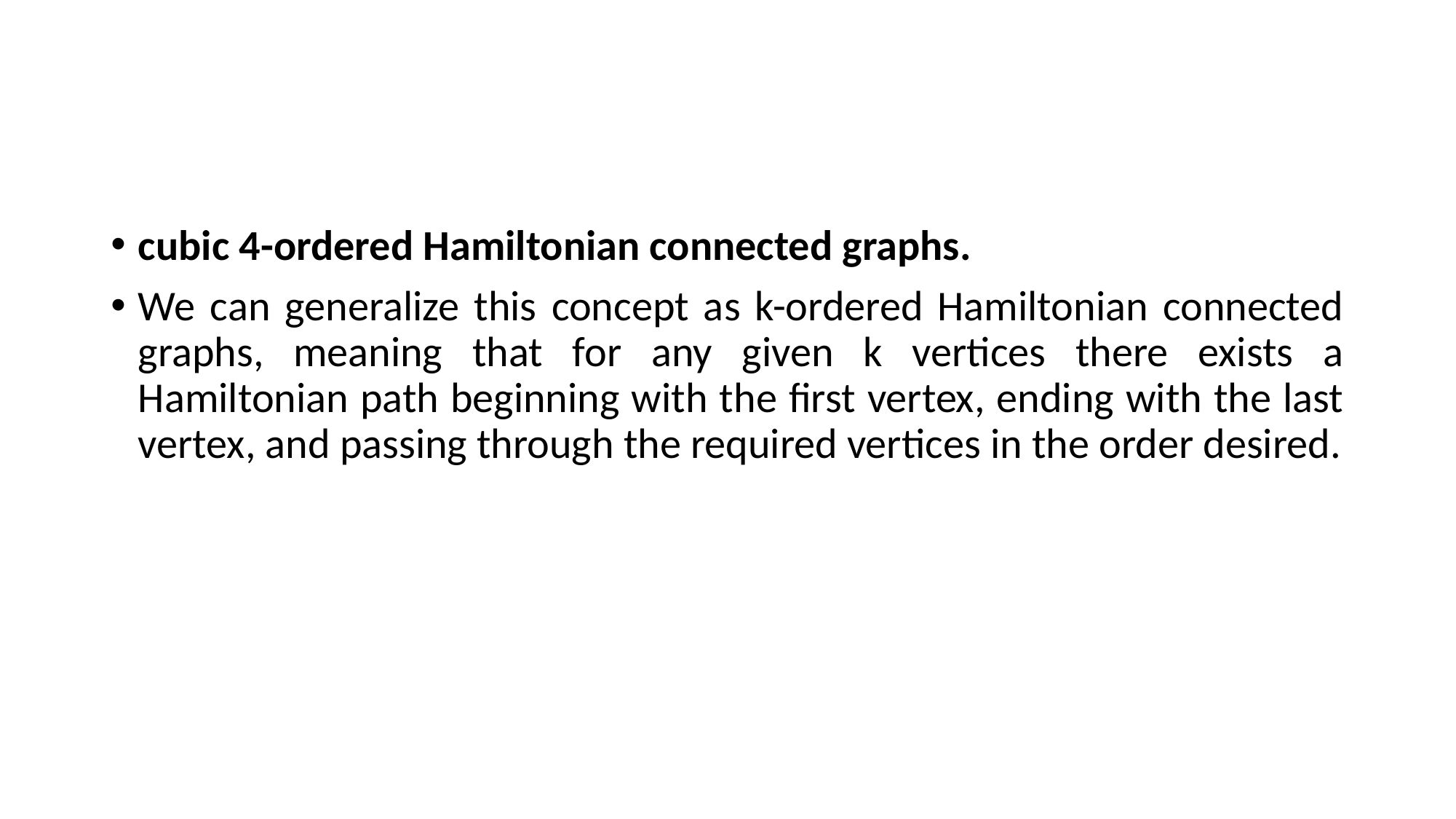

#
cubic 4-ordered Hamiltonian connected graphs.
We can generalize this concept as k-ordered Hamiltonian connected graphs, meaning that for any given k vertices there exists a Hamiltonian path beginning with the first vertex, ending with the last vertex, and passing through the required vertices in the order desired.